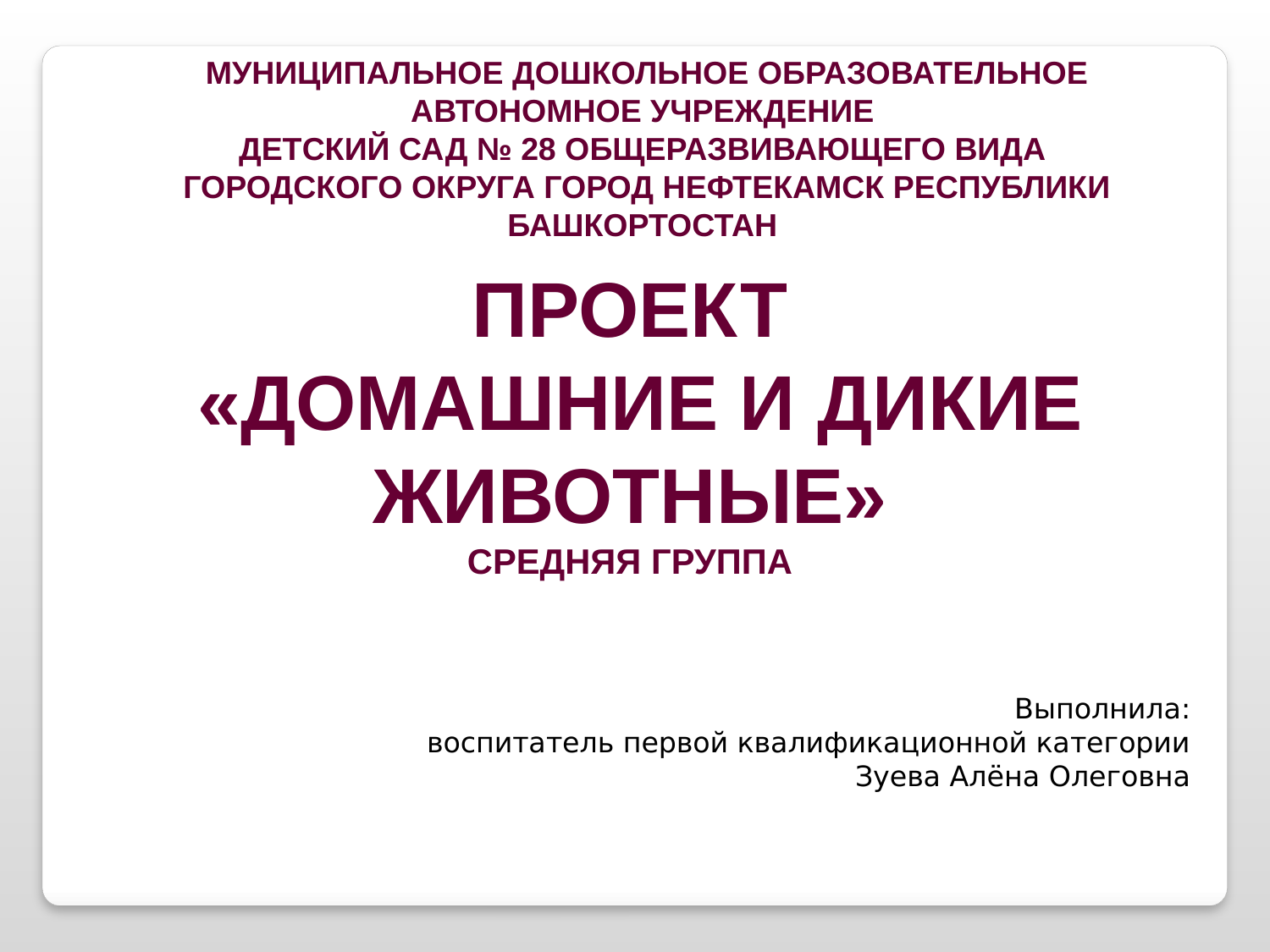

Муниципальное дошкольное образовательное автономное учреждение
детский сад № 28 общеразвивающего вида
городского округа город Нефтекамск Республики Башкортостан

Проект
 «домашние и дикие животные»
средняя группа
Выполнила:
воспитатель первой квалификационной категории
Зуева Алёна Олеговна